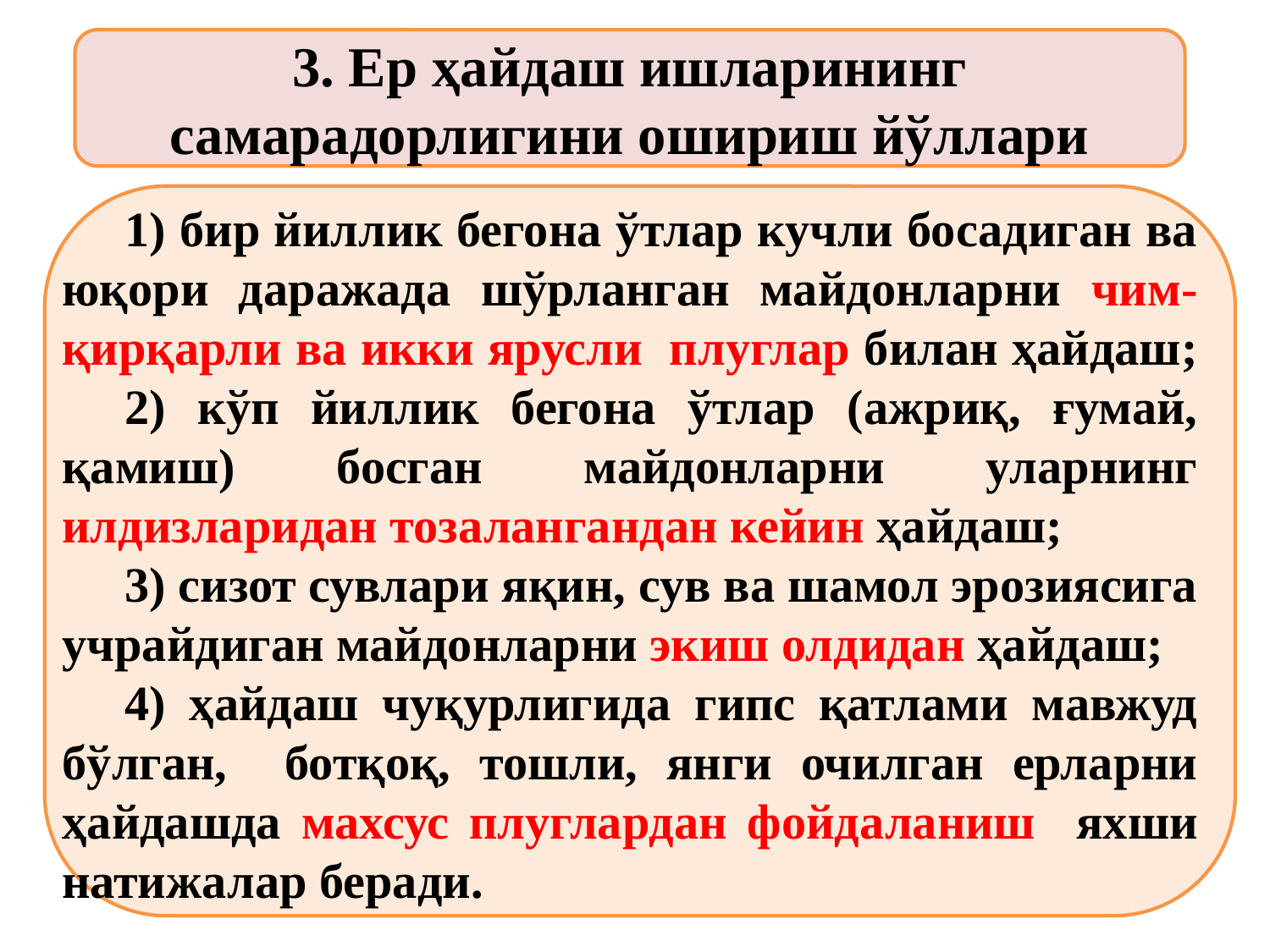

3. Ер ҳайдаш ишларининг самарадорлигини ошириш йўллари

1) бир йиллик бегона ўтлар кучли босадиган ва юқори даражада шўрланган майдонларни чим-қирқарли ва икки ярусли  плуглар билан ҳайдаш;
2) кўп йиллик бегона ўтлар (ажриқ, ғумай, қамиш) босган майдонларни уларнинг илдизларидан тозалангандан кейин ҳайдаш;
3) сизот сувлари яқин, сув ва шамол эрозиясига учрайдиган майдонларни экиш олдидан ҳайдаш;
4) ҳайдаш чуқурлигида гипс қатлами мавжуд бўлган,  ботқоқ, тошли, янги очилган ерларни ҳайдашда махсус плуглардан фойдаланиш  яхши натижалар беради.